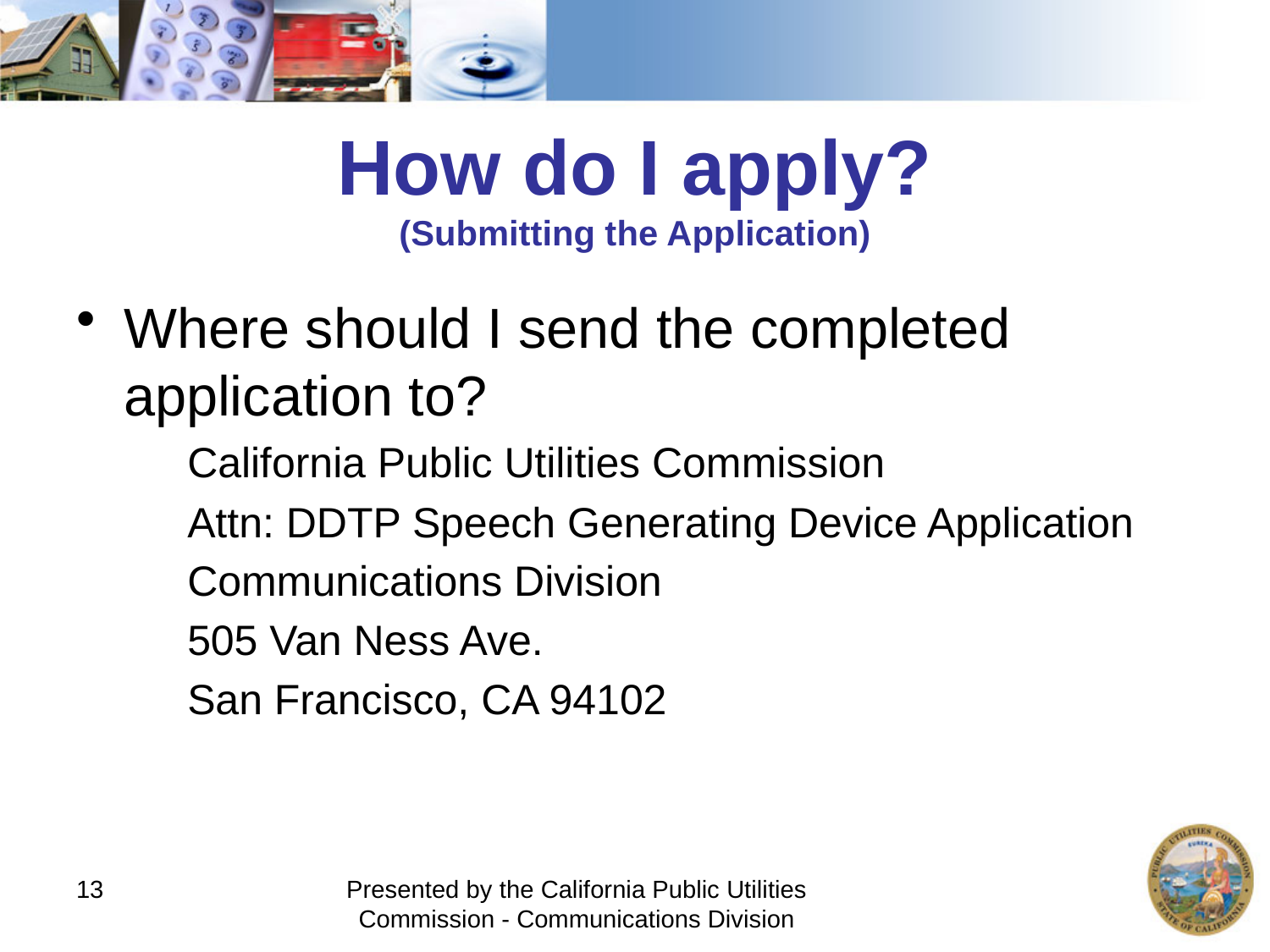

# How do I apply? (Submitting the Application)
Where should I send the completed application to?
California Public Utilities Commission
Attn: DDTP Speech Generating Device Application
Communications Division
505 Van Ness Ave.
San Francisco, CA 94102

13
Presented by the California Public Utilities Commission - Communications Division